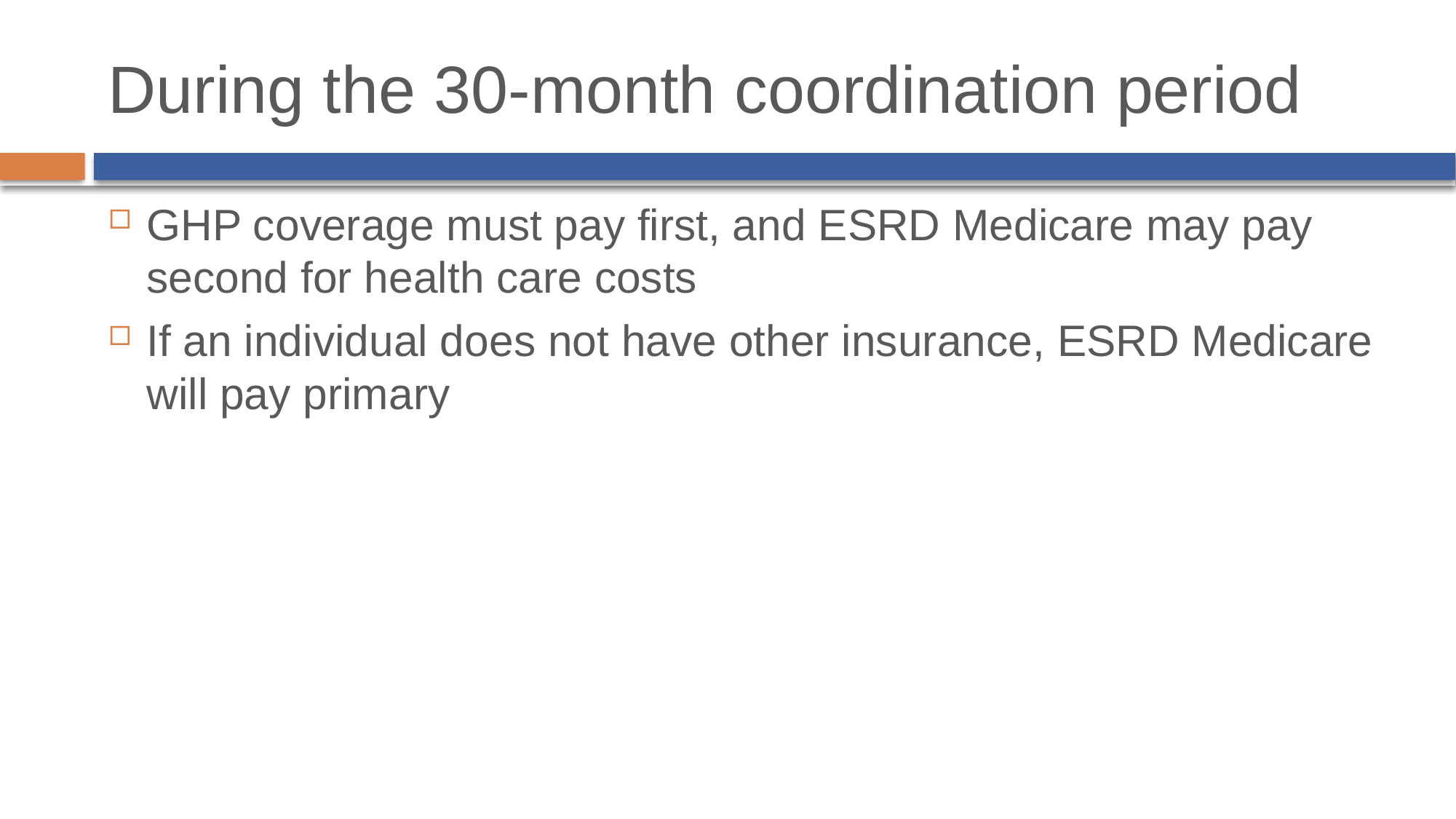

# During the 30-month coordination period
GHP coverage must pay first, and ESRD Medicare may pay second for health care costs
If an individual does not have other insurance, ESRD Medicare will pay primary